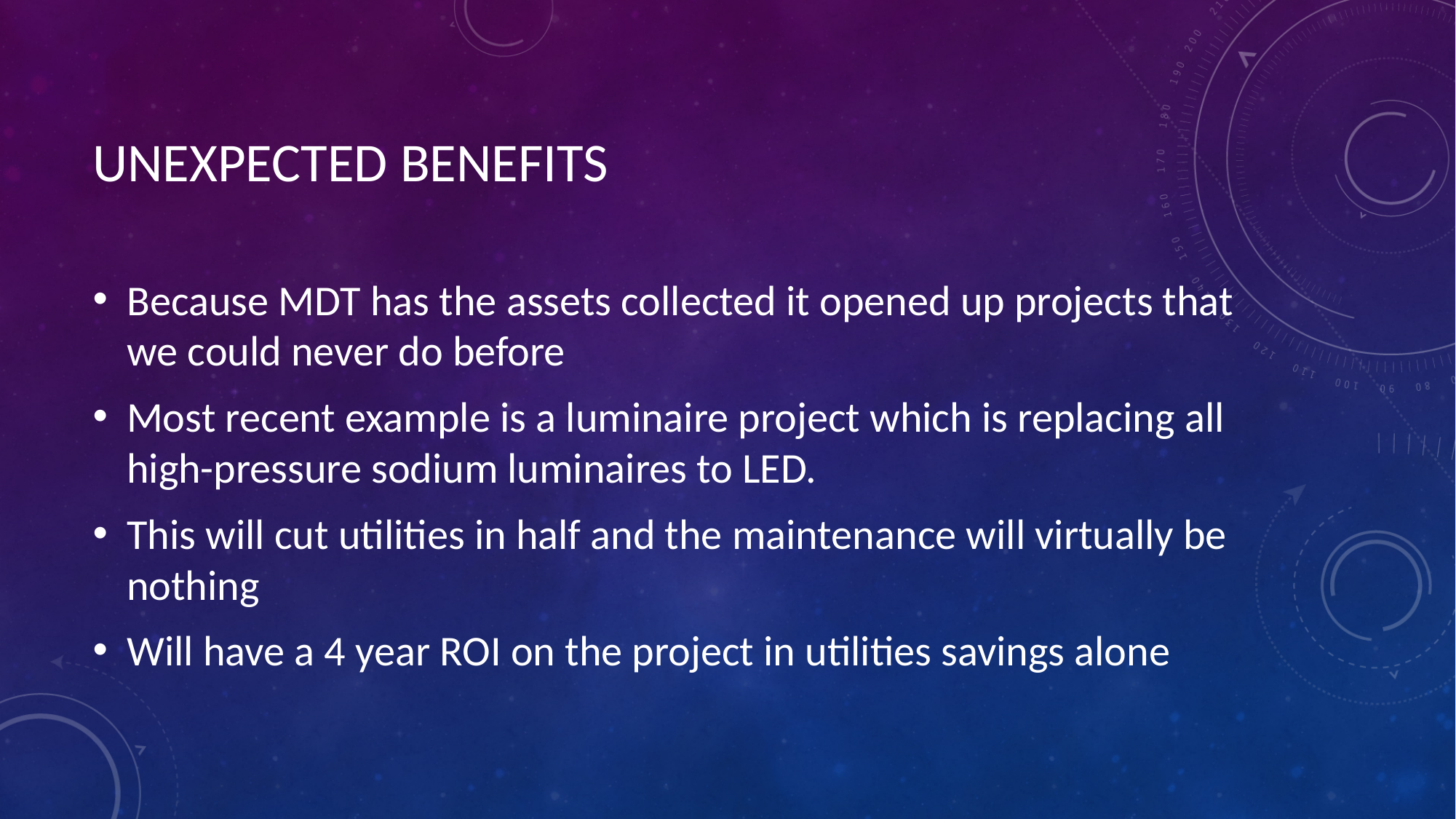

# Unexpected Benefits
Because MDT has the assets collected it opened up projects that we could never do before
Most recent example is a luminaire project which is replacing all high-pressure sodium luminaires to LED.
This will cut utilities in half and the maintenance will virtually be nothing
Will have a 4 year ROI on the project in utilities savings alone